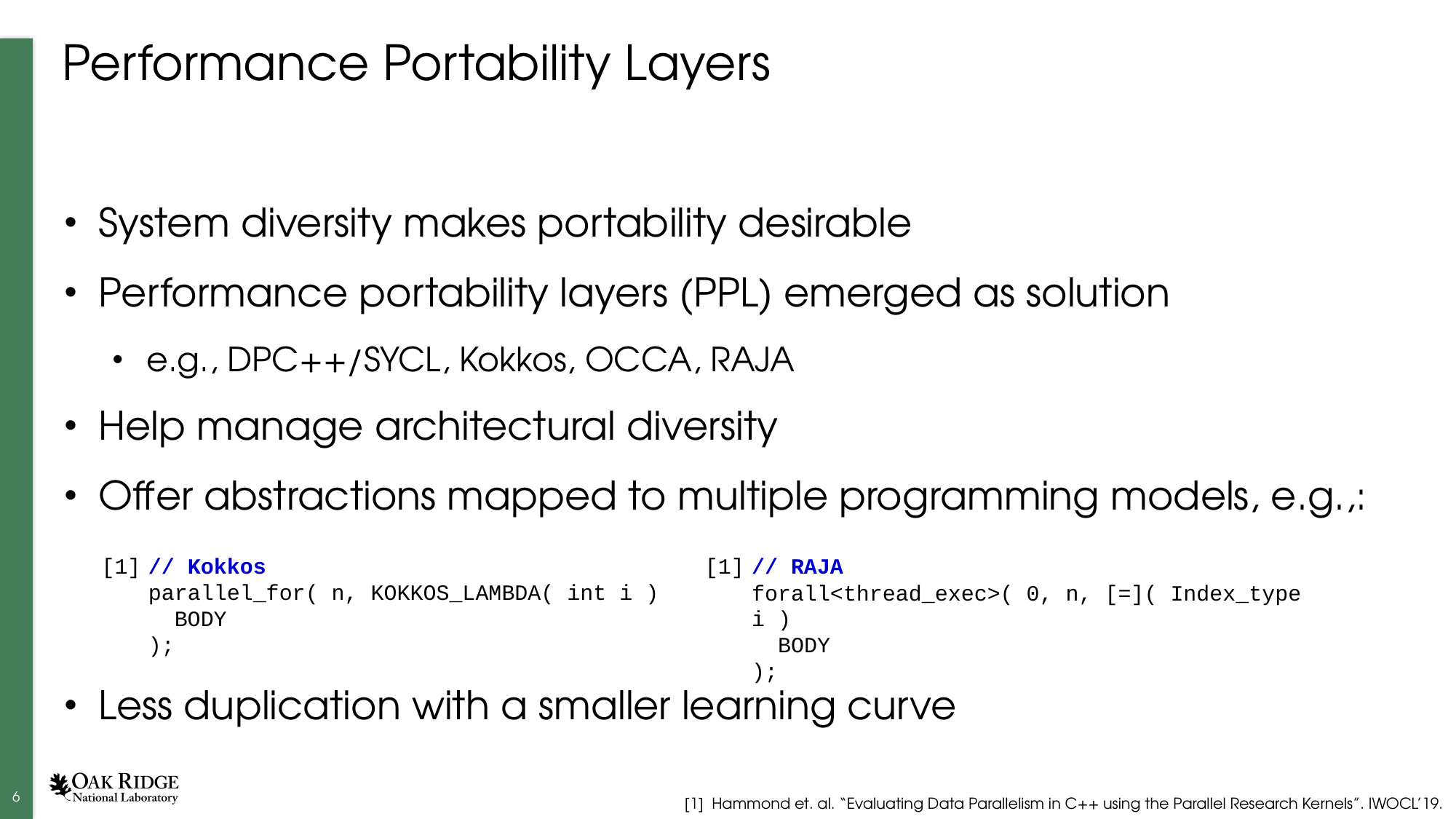

# Performance Portability Layers
System diversity makes portability desirable
Performance portability layers (PPL) emerged as solution
e.g., DPC++/SYCL, Kokkos, OCCA, RAJA
Help manage architectural diversity
Offer abstractions mapped to multiple programming models, e.g.,:

Less duplication with a smaller learning curve
[1]
// Kokkos
parallel_for( n, KOKKOS_LAMBDA( int i )
  BODY
);
[1]
// RAJA
forall<thread_exec>( 0, n, [=]( Index_type i )
  BODY
);
[1]  Hammond et. al. “Evaluating Data Parallelism in C++ using the Parallel Research Kernels”. IWOCL’19.